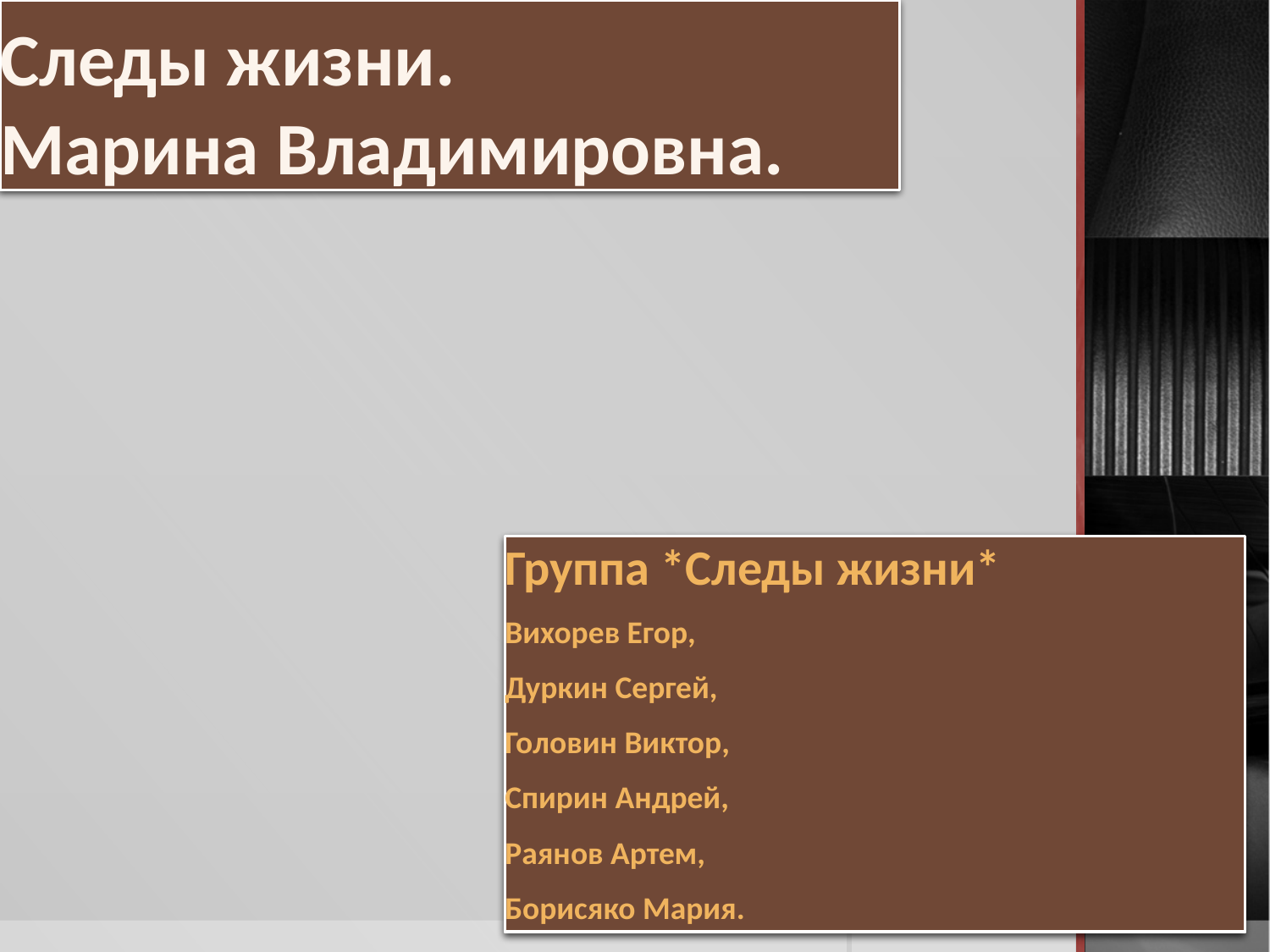

# Следы жизни. Марина Владимировна.
Группа *Следы жизни*
Вихорев Егор,
Дуркин Сергей,
Головин Виктор,
Спирин Андрей,
Раянов Артем,
Борисяко Мария.